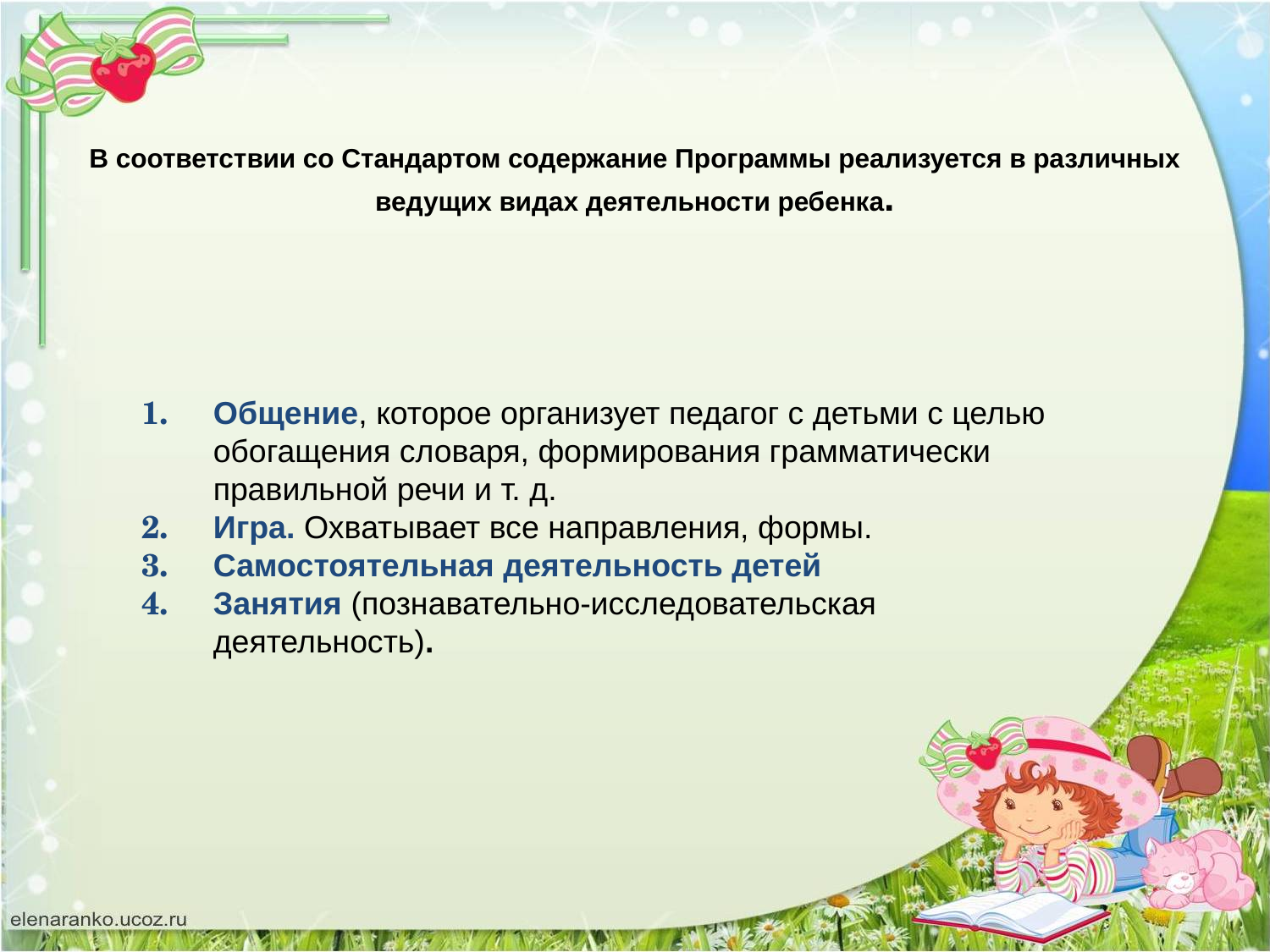

# В соответствии со Стандартом содержание Программы реализуется в различных ведущих видах деятельности ребенка.
Общение, которое организует педагог с детьми с целью обогащения словаря, формирования грамматически правильной речи и т. д.
Игра. Охватывает все направления, формы.
Самостоятельная деятельность детей
Занятия (познавательно-исследовательская деятельность).